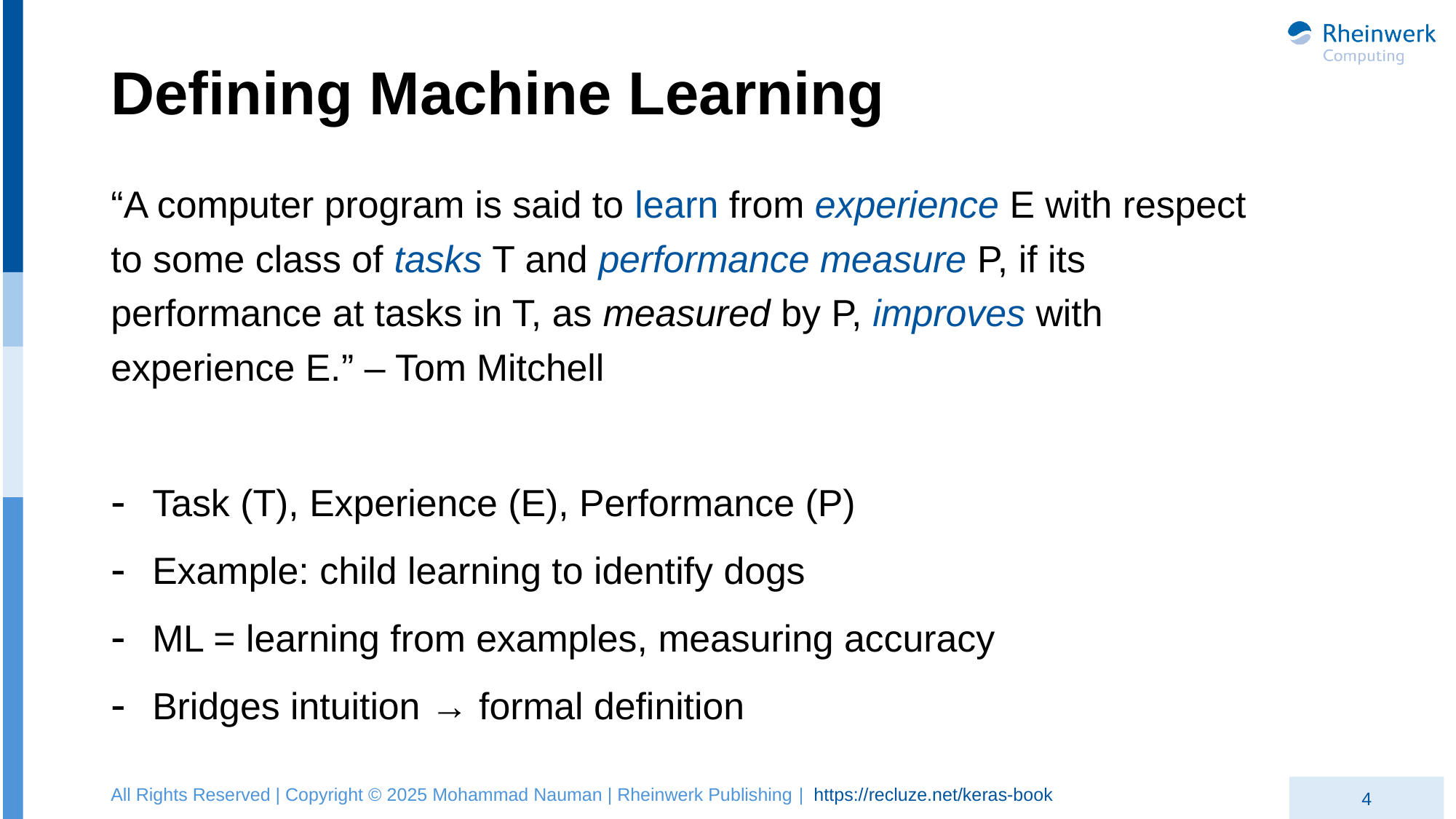

# Defining Machine Learning
“A computer program is said to learn from experience E with respect to some class of tasks T and performance measure P, if its performance at tasks in T, as measured by P, improves with experience E.” – Tom Mitchell

Task (T), Experience (E), Performance (P)
Example: child learning to identify dogs
ML = learning from examples, measuring accuracy
Bridges intuition → formal definition